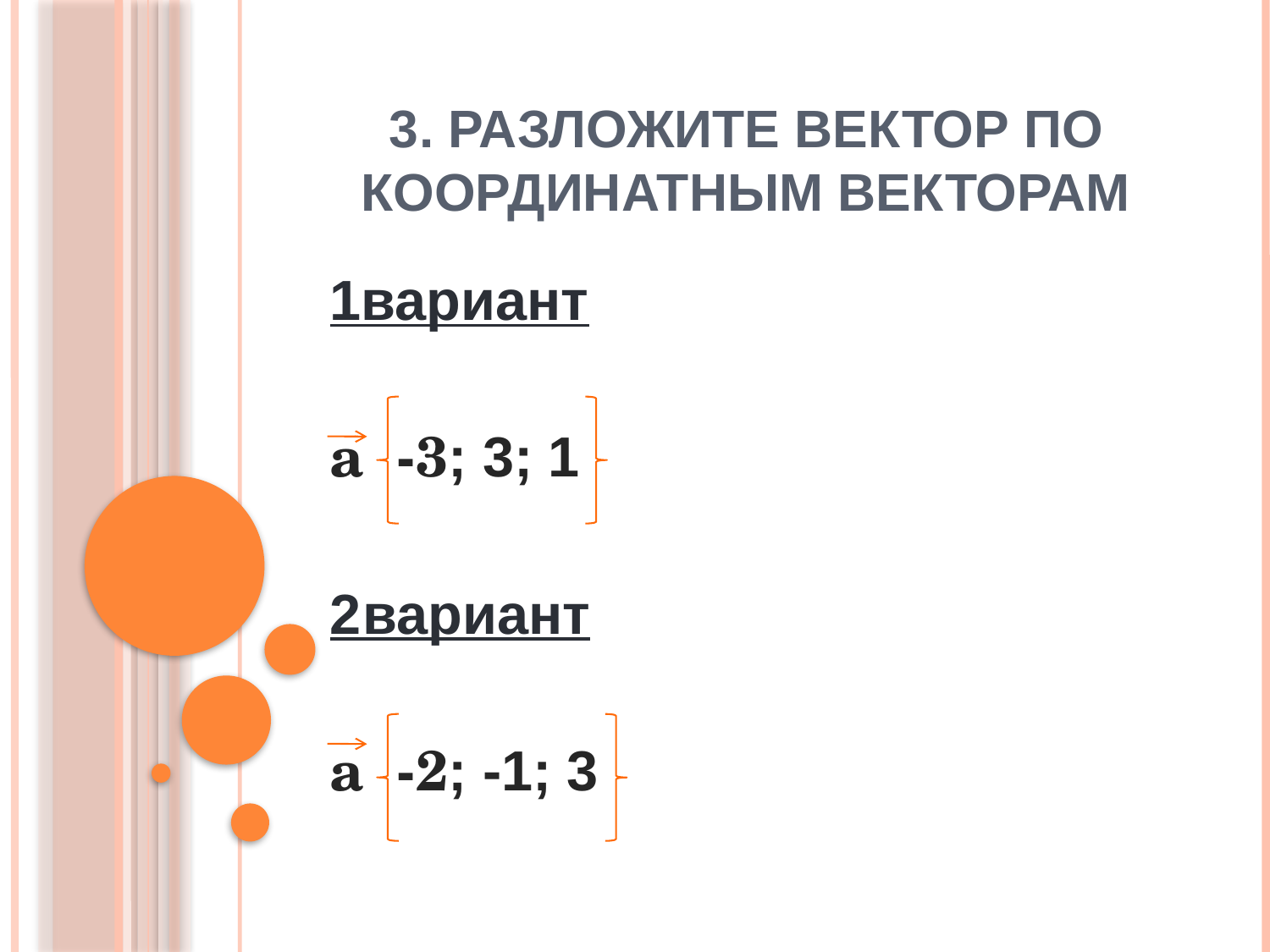

# 3. Разложите вектор по координатным векторам
1вариант

a  -3; 3; 1

2вариант

a  -2; -1; 3